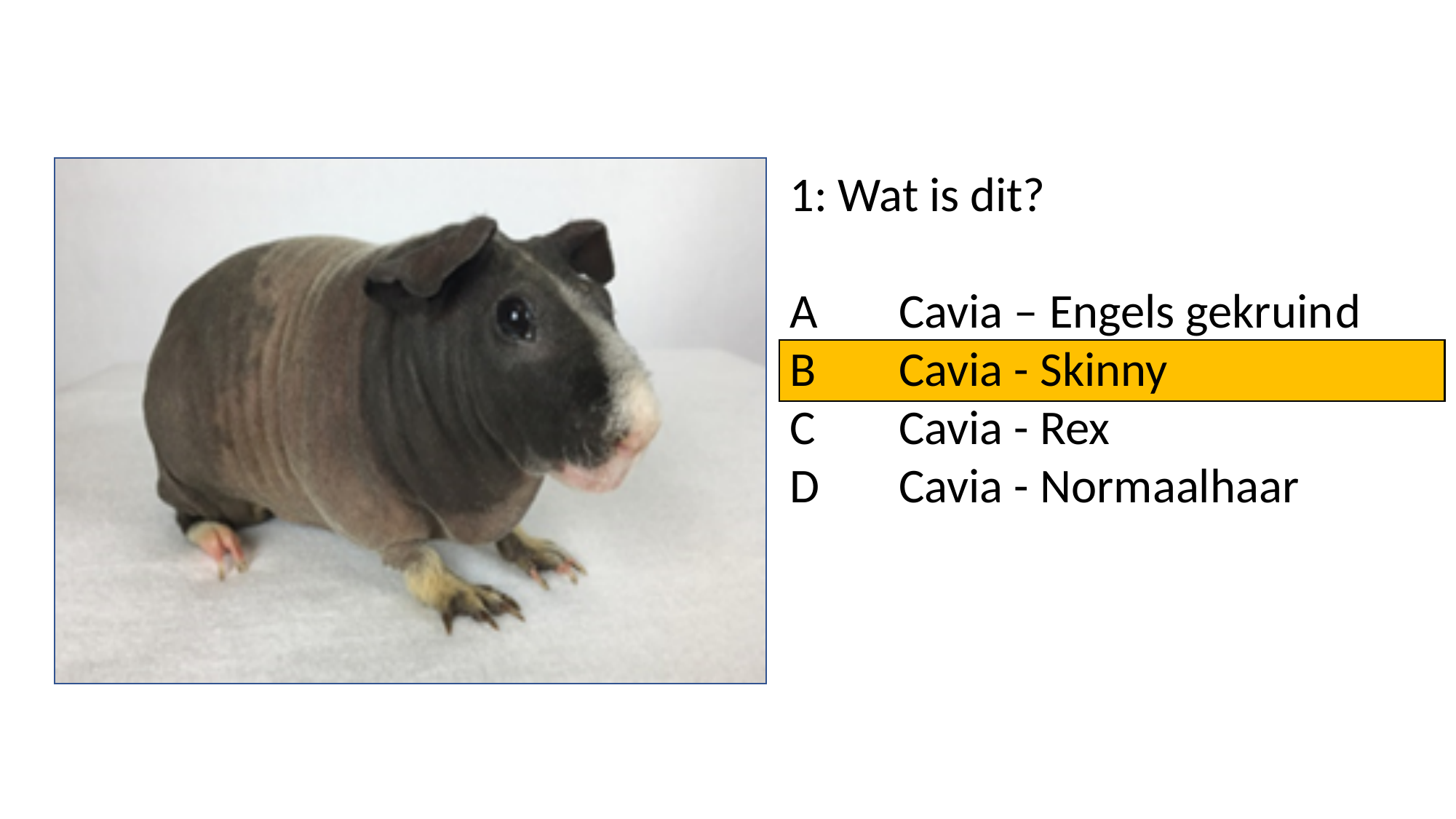

1: Wat is dit?

A	Cavia – Engels gekruin	d
B	Cavia - Skinny
C	Cavia - Rex
D	Cavia - Normaalhaar